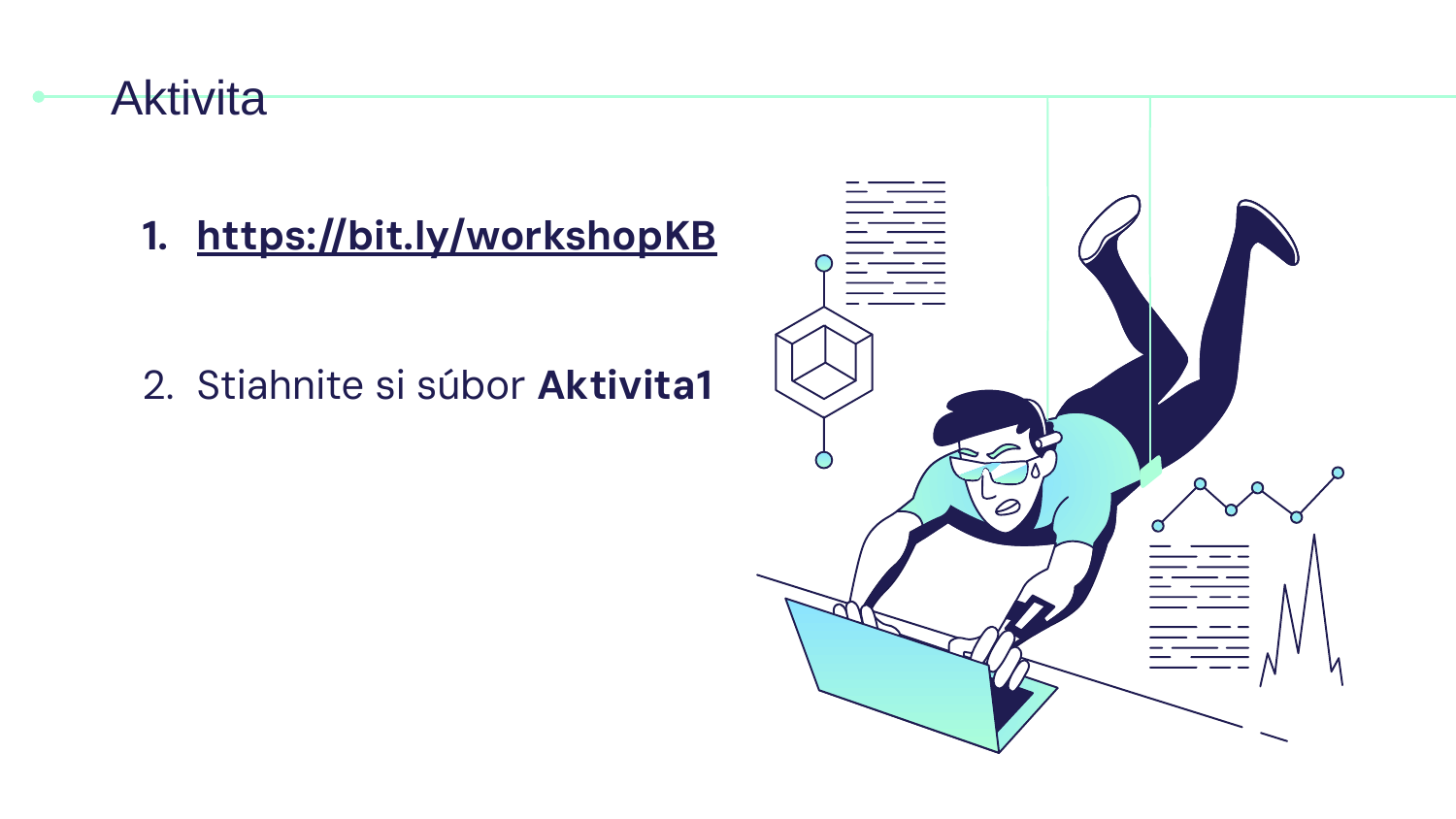

# Aktivita

https://bit.ly/workshopKB
Stiahnite si súbor Aktivita1